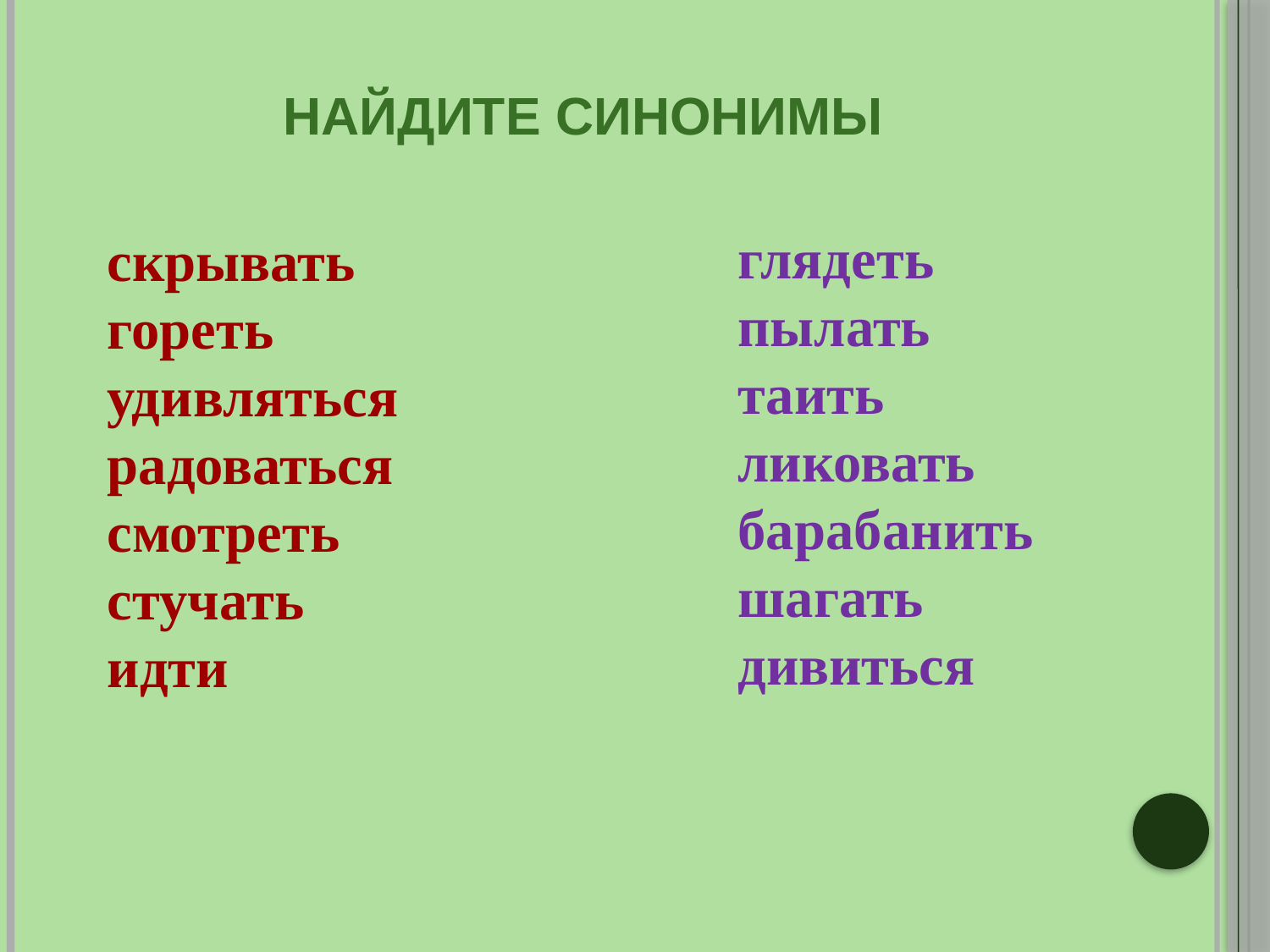

# Найдите синонимы
глядеть
пылать
таить
ликовать
барабанить
шагать
дивиться
скрывать
гореть
удивляться
радоваться
смотреть
стучать
идти